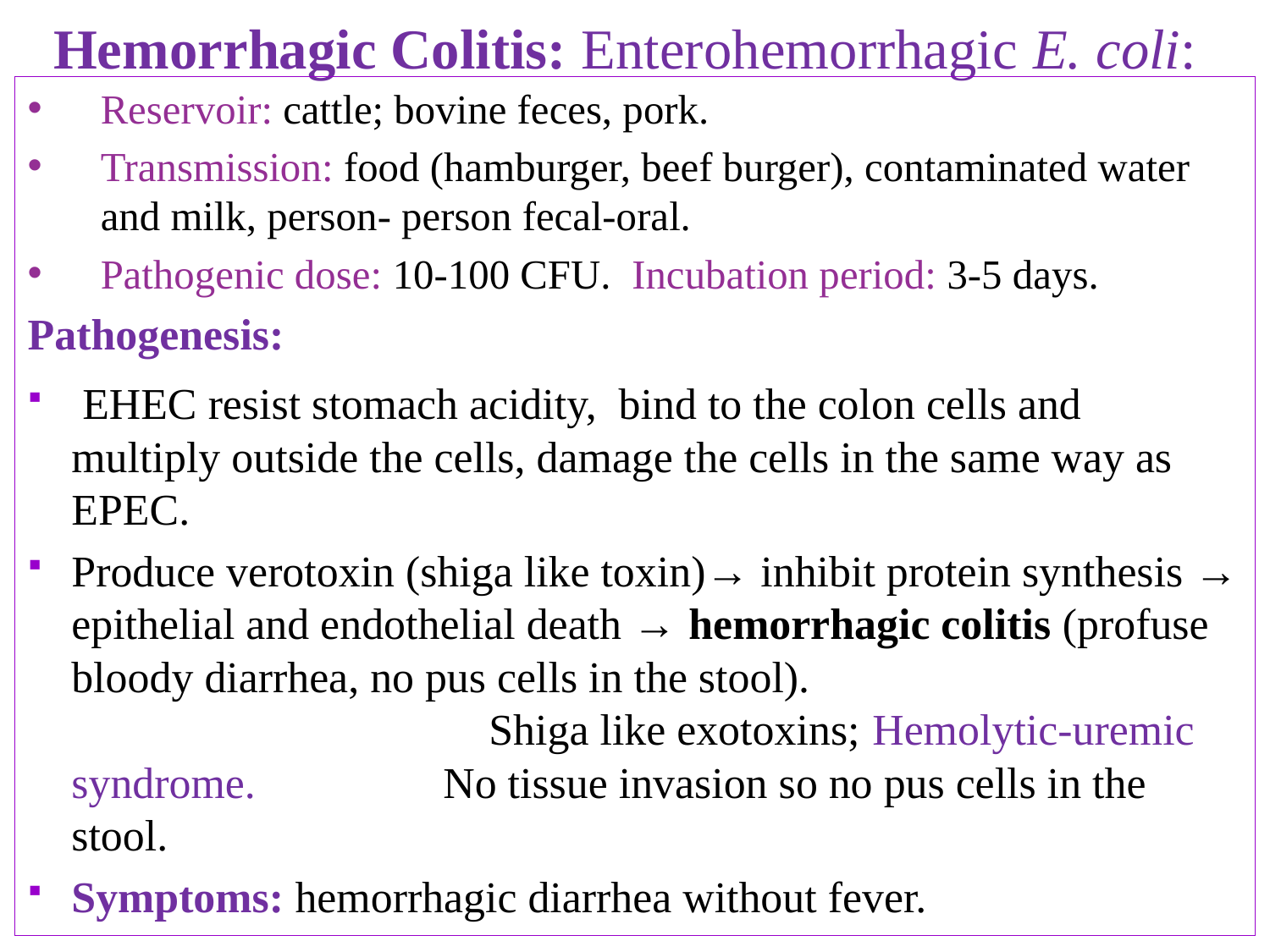

# Hemorrhagic Colitis: Enterohemorrhagic E. coli:
Reservoir: cattle; bovine feces, pork.
Transmission: food (hamburger, beef burger), contaminated water and milk, person- person fecal-oral.
Pathogenic dose: 10-100 CFU.  Incubation period: 3-5 days.
Pathogenesis:
 EHEC resist stomach acidity,  bind to the colon cells and multiply outside the cells, damage the cells in the same way as EPEC.
Produce verotoxin (shiga like toxin)→ inhibit protein synthesis → epithelial and endothelial death → hemorrhagic colitis (profuse bloody diarrhea, no pus cells in the stool).                                                                              Shiga like exotoxins; Hemolytic-uremic syndrome.                 No tissue invasion so no pus cells in the stool.
Symptoms: hemorrhagic diarrhea without fever.